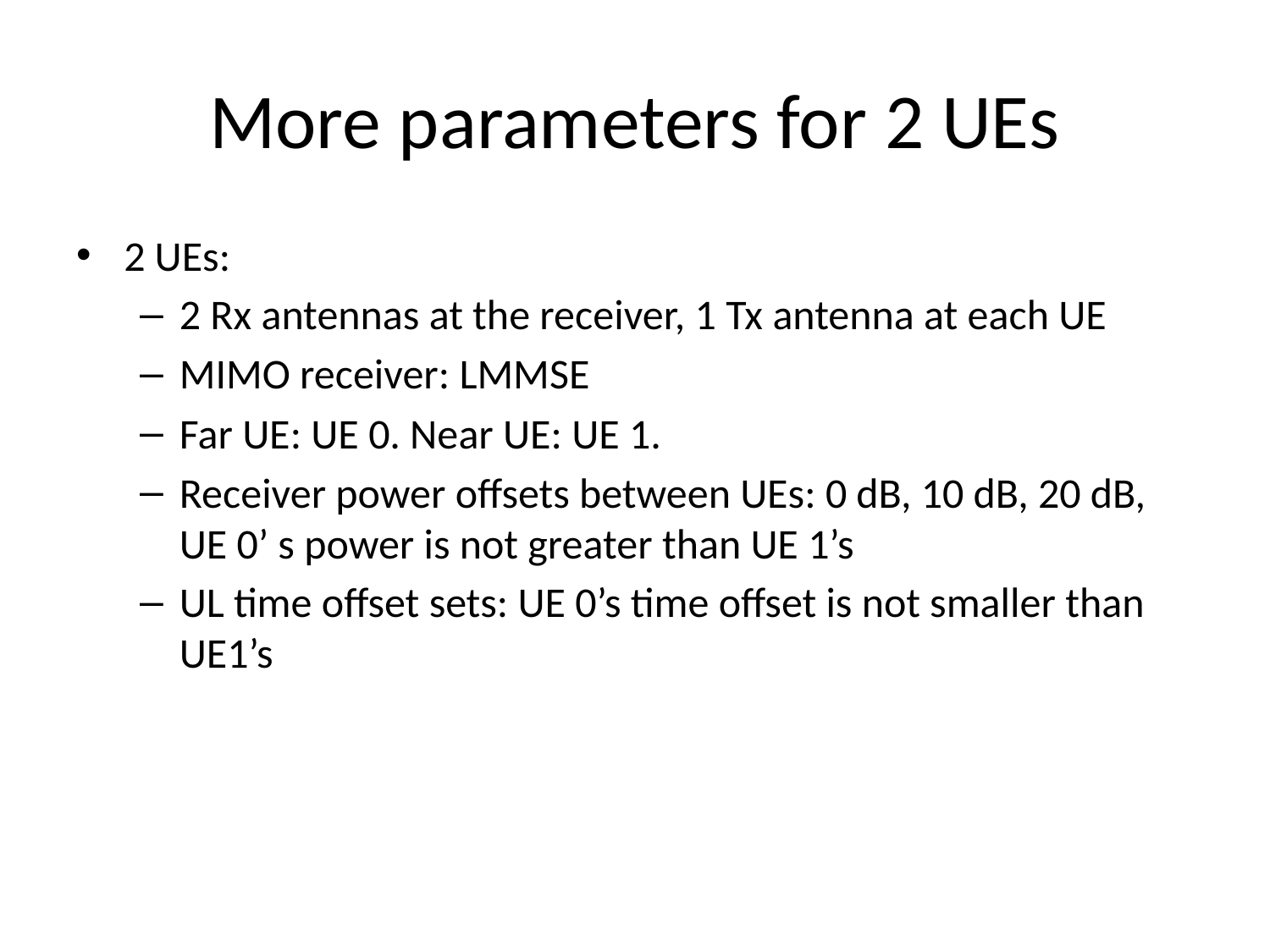

# More parameters for 2 UEs
2 UEs:
2 Rx antennas at the receiver, 1 Tx antenna at each UE
MIMO receiver: LMMSE
Far UE: UE 0. Near UE: UE 1.
Receiver power offsets between UEs: 0 dB, 10 dB, 20 dB, UE 0’ s power is not greater than UE 1’s
UL time offset sets: UE 0’s time offset is not smaller than UE1’s